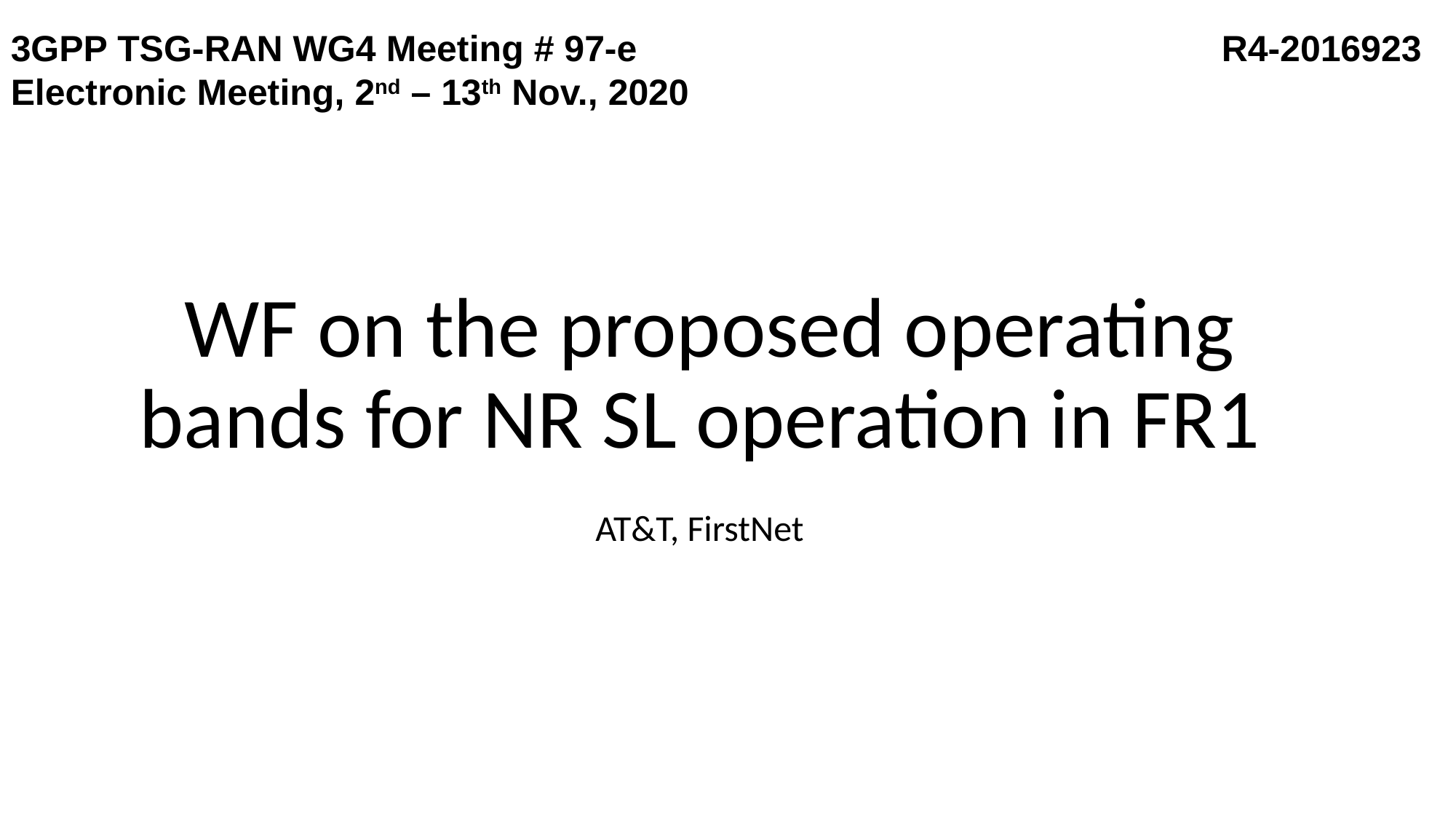

­­­3GPP TSG-RAN WG4 Meeting # 97-e	          			    		 R4-2016923
Electronic Meeting, 2nd – 13th Nov., 2020
# WF on the proposed operating bands for NR SL operation in FR1
AT&T, FirstNet